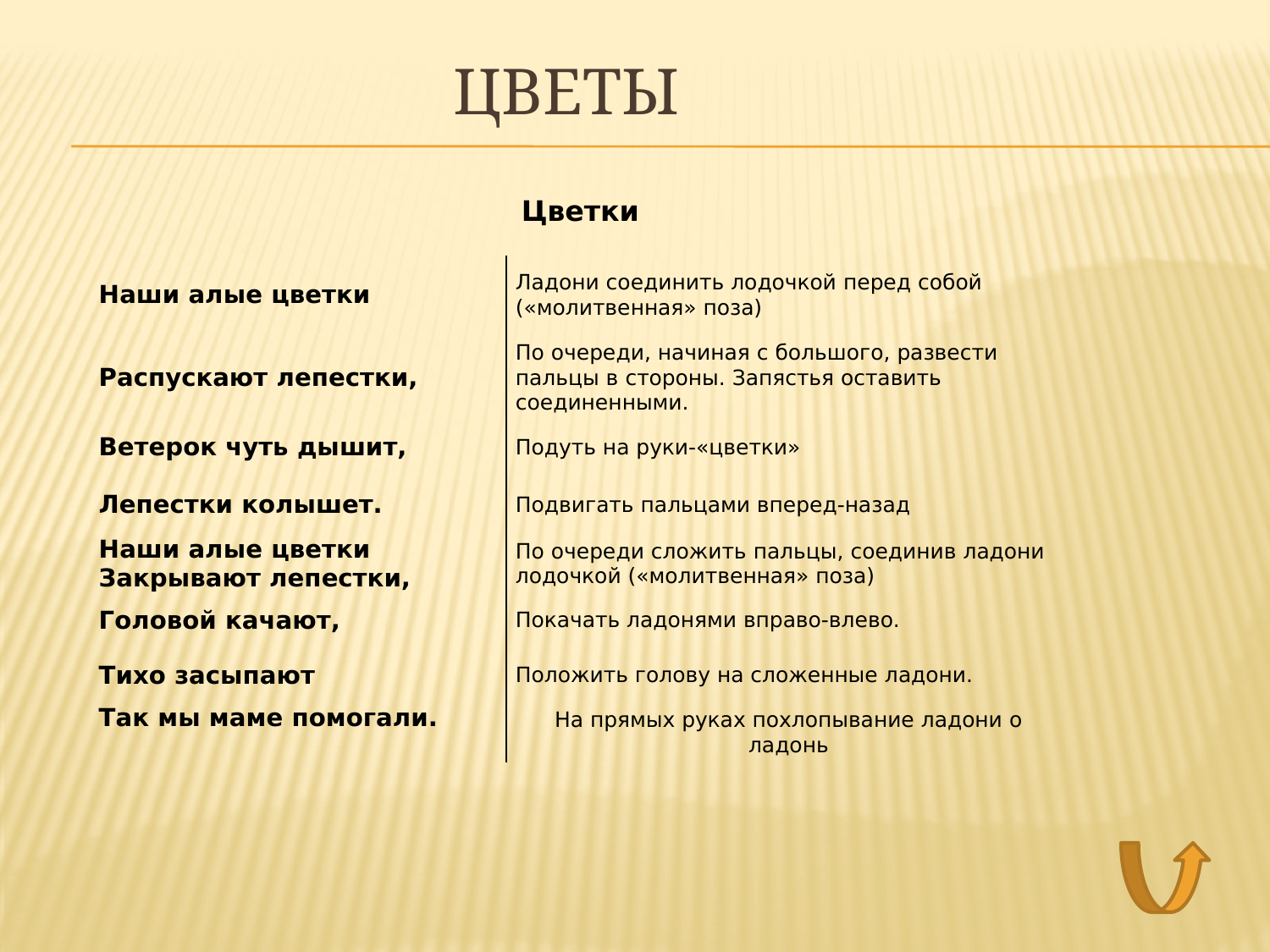

# Цветы
| Цветки |  |
| --- | --- |
| Наши алые цветки | Ладони соединить лодочкой перед собой («молитвенная» поза) |
| Распускают лепестки, | По очереди, начиная с большого, развести пальцы в стороны. Запястья оставить соединенными. |
| Ветерок чуть дышит, | Подуть на руки-«цветки» |
| Лепестки колышет. | Подвигать пальцами вперед-назад |
| Наши алые цветки Закрывают лепестки, | По очереди сложить пальцы, соединив ладони лодочкой («молитвенная» поза) |
| Головой качают, | Покачать ладонями вправо-влево. |
| Тихо засыпают | Положить голову на сложенные ладони. |
| Так мы маме помогали. | На прямых руках похлопывание ладони о ладонь |